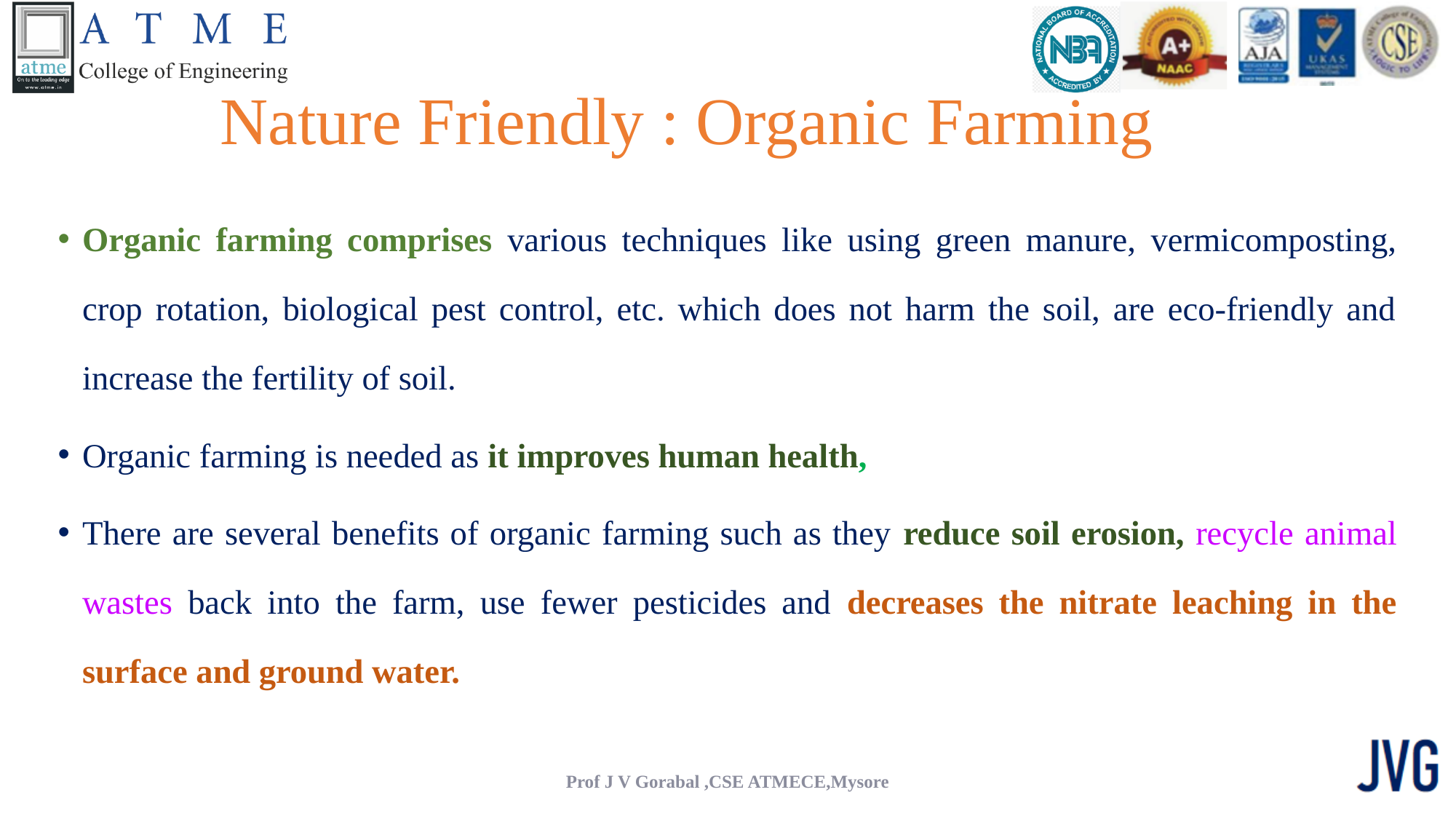

# Nature Friendly : Organic Farming
Organic farming comprises various techniques like using green manure, vermicomposting, crop rotation, biological pest control, etc. which does not harm the soil, are eco-friendly and increase the fertility of soil.
Organic farming is needed as it improves human health,
There are several benefits of organic farming such as they reduce soil erosion, recycle animal wastes back into the farm, use fewer pesticides and decreases the nitrate leaching in the surface and ground water.

Prof J V Gorabal ,CSE ATMECE,Mysore